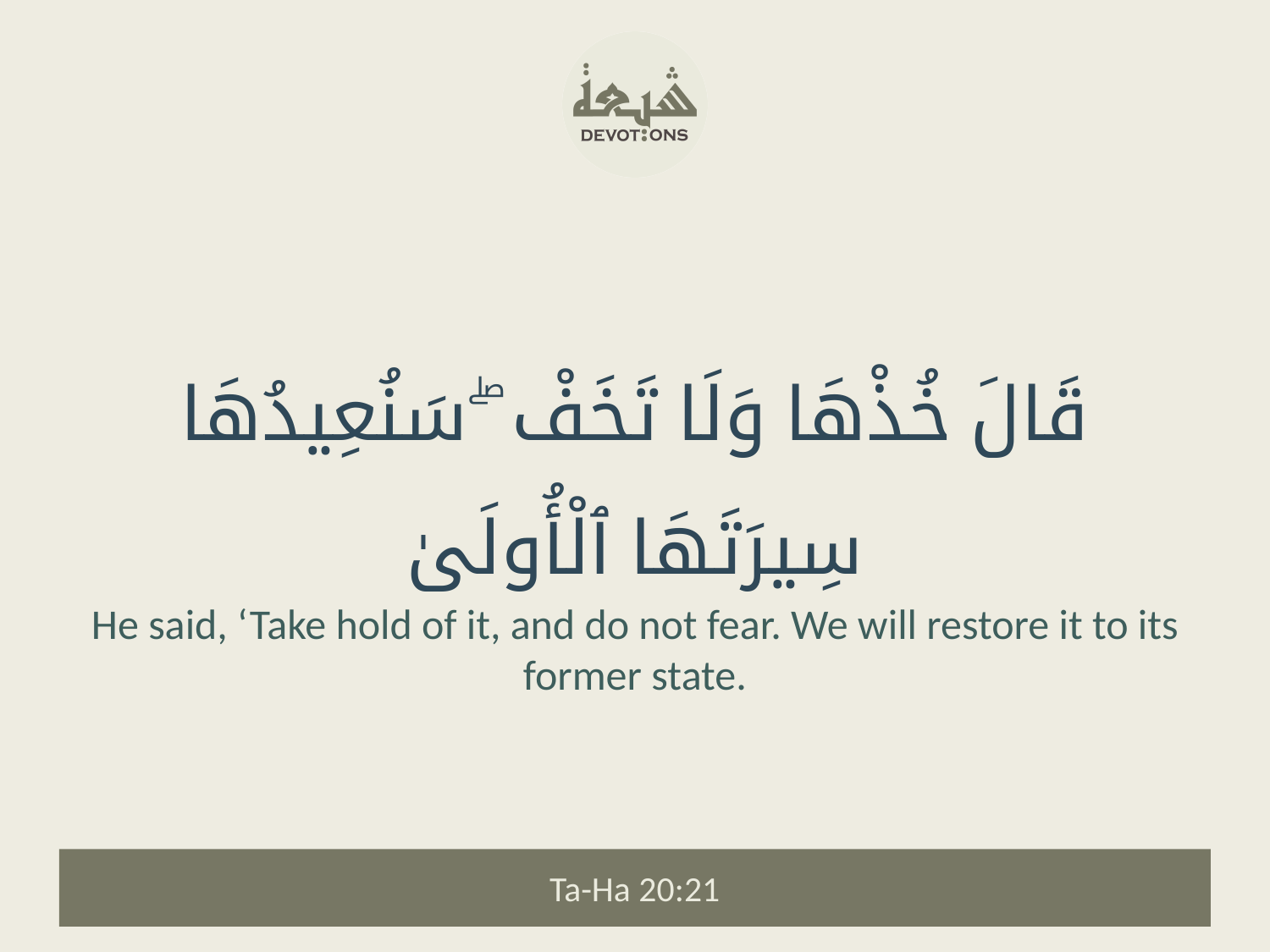

قَالَ خُذْهَا وَلَا تَخَفْ ۖ سَنُعِيدُهَا سِيرَتَهَا ٱلْأُولَىٰ
He said, ‘Take hold of it, and do not fear. We will restore it to its former state.
Ta-Ha 20:21